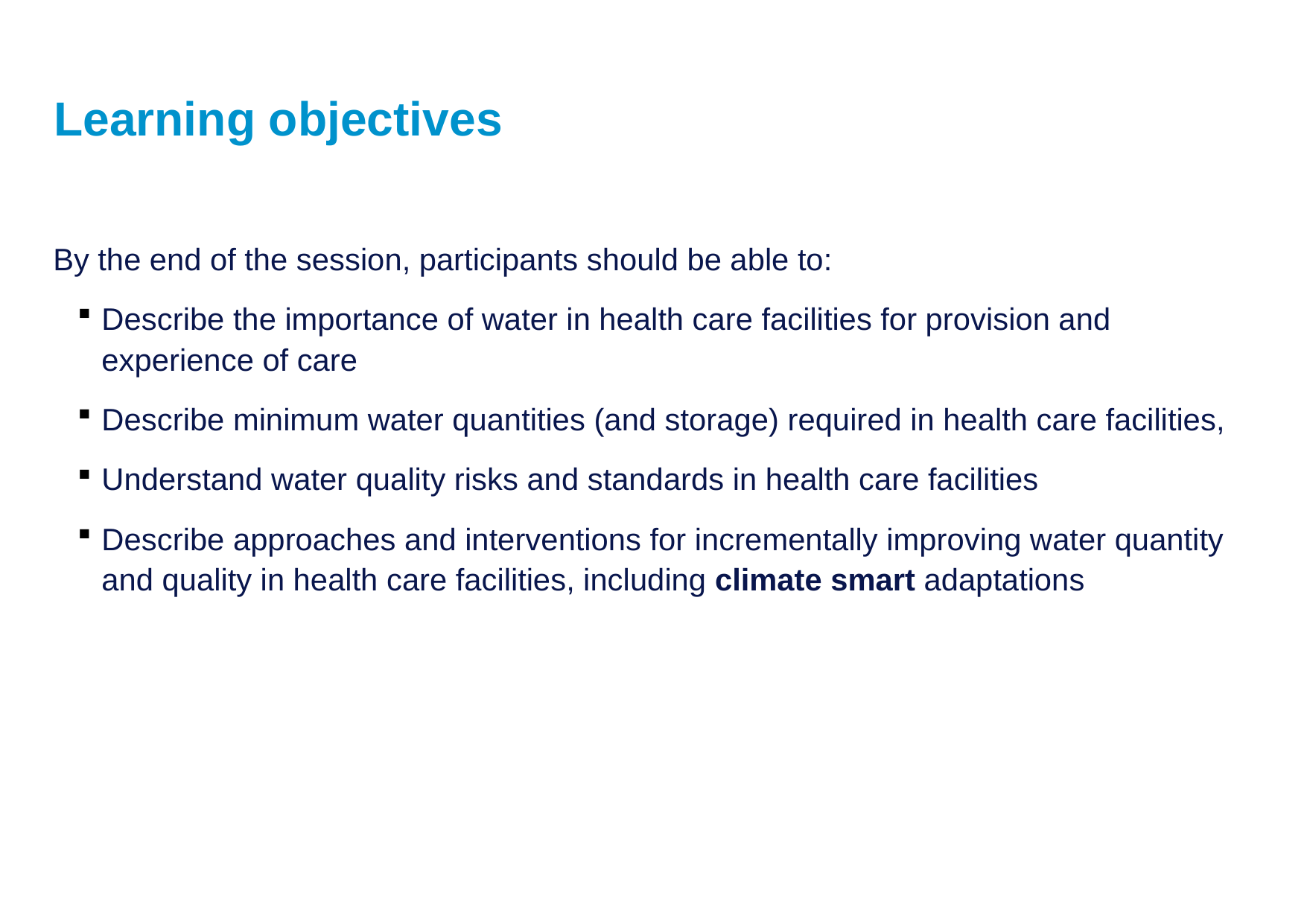

# Learning objectives

By the end of the session, participants should be able to:
Describe the importance of water in health care facilities for provision and experience of care
Describe minimum water quantities (and storage) required in health care facilities,
Understand water quality risks and standards in health care facilities
Describe approaches and interventions for incrementally improving water quantity and quality in health care facilities, including climate smart adaptations